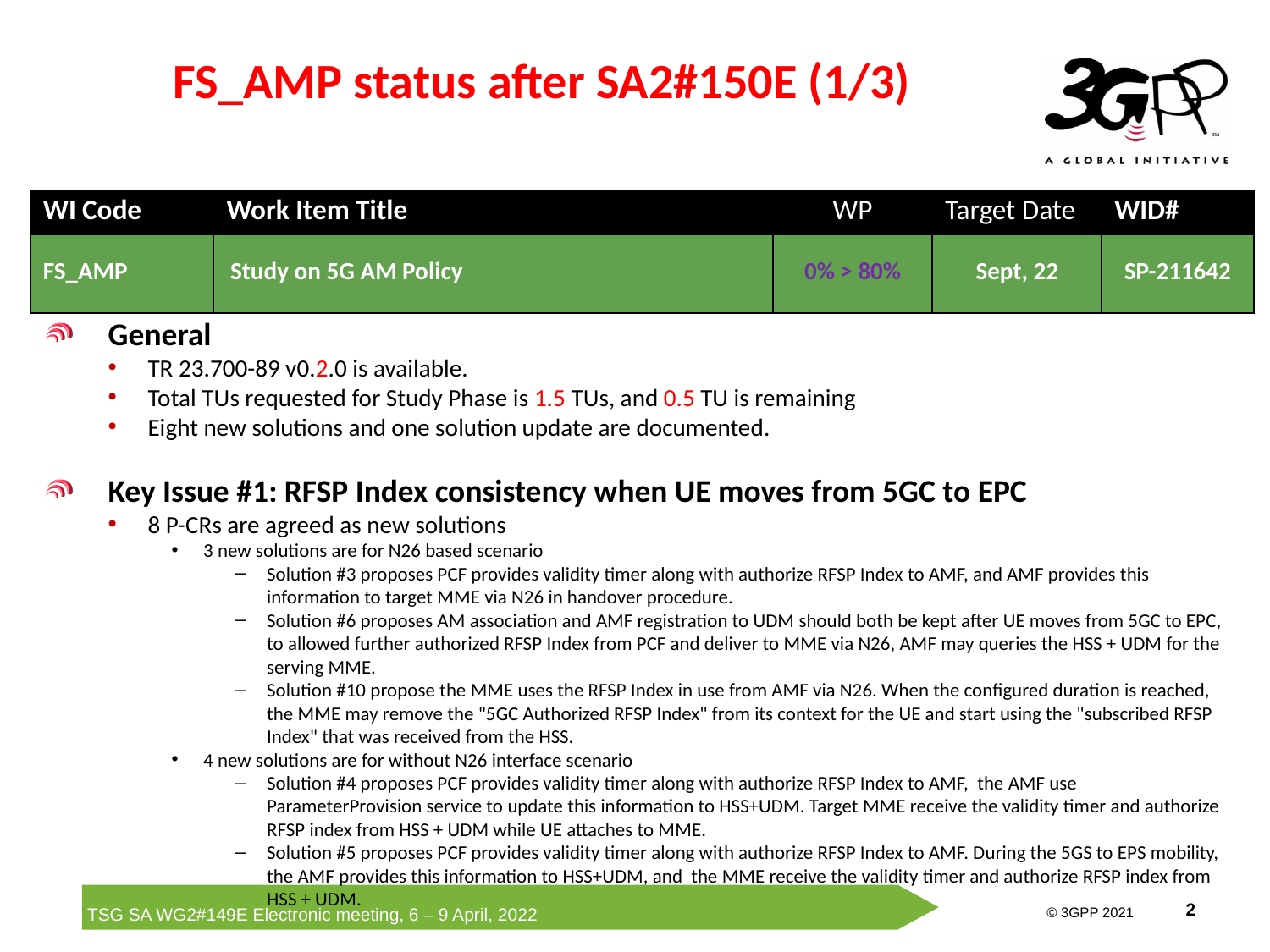

# FS_AMP status after SA2#150E (1/3)
| WI Code | Work Item Title | WP | Target Date | WID# |
| --- | --- | --- | --- | --- |
| FS\_AMP | Study on 5G AM Policy | 0% > 80% | Sept, 22 | SP-211642 |
General
TR 23.700-89 v0.2.0 is available.
Total TUs requested for Study Phase is 1.5 TUs, and 0.5 TU is remaining
Eight new solutions and one solution update are documented.

Key Issue #1: RFSP Index consistency when UE moves from 5GC to EPC
8 P-CRs are agreed as new solutions
3 new solutions are for N26 based scenario
Solution #3 proposes PCF provides validity timer along with authorize RFSP Index to AMF, and AMF provides this information to target MME via N26 in handover procedure.
Solution #6 proposes AM association and AMF registration to UDM should both be kept after UE moves from 5GC to EPC, to allowed further authorized RFSP Index from PCF and deliver to MME via N26, AMF may queries the HSS + UDM for the serving MME.
Solution #10 propose the MME uses the RFSP Index in use from AMF via N26. When the configured duration is reached, the MME may remove the "5GC Authorized RFSP Index" from its context for the UE and start using the "subscribed RFSP Index" that was received from the HSS.
4 new solutions are for without N26 interface scenario
Solution #4 proposes PCF provides validity timer along with authorize RFSP Index to AMF,  the AMF use ParameterProvision service to update this information to HSS+UDM. Target MME receive the validity timer and authorize RFSP index from HSS + UDM while UE attaches to MME.
Solution #5 proposes PCF provides validity timer along with authorize RFSP Index to AMF. During the 5GS to EPS mobility, the AMF provides this information to HSS+UDM, and  the MME receive the validity timer and authorize RFSP index from HSS + UDM.